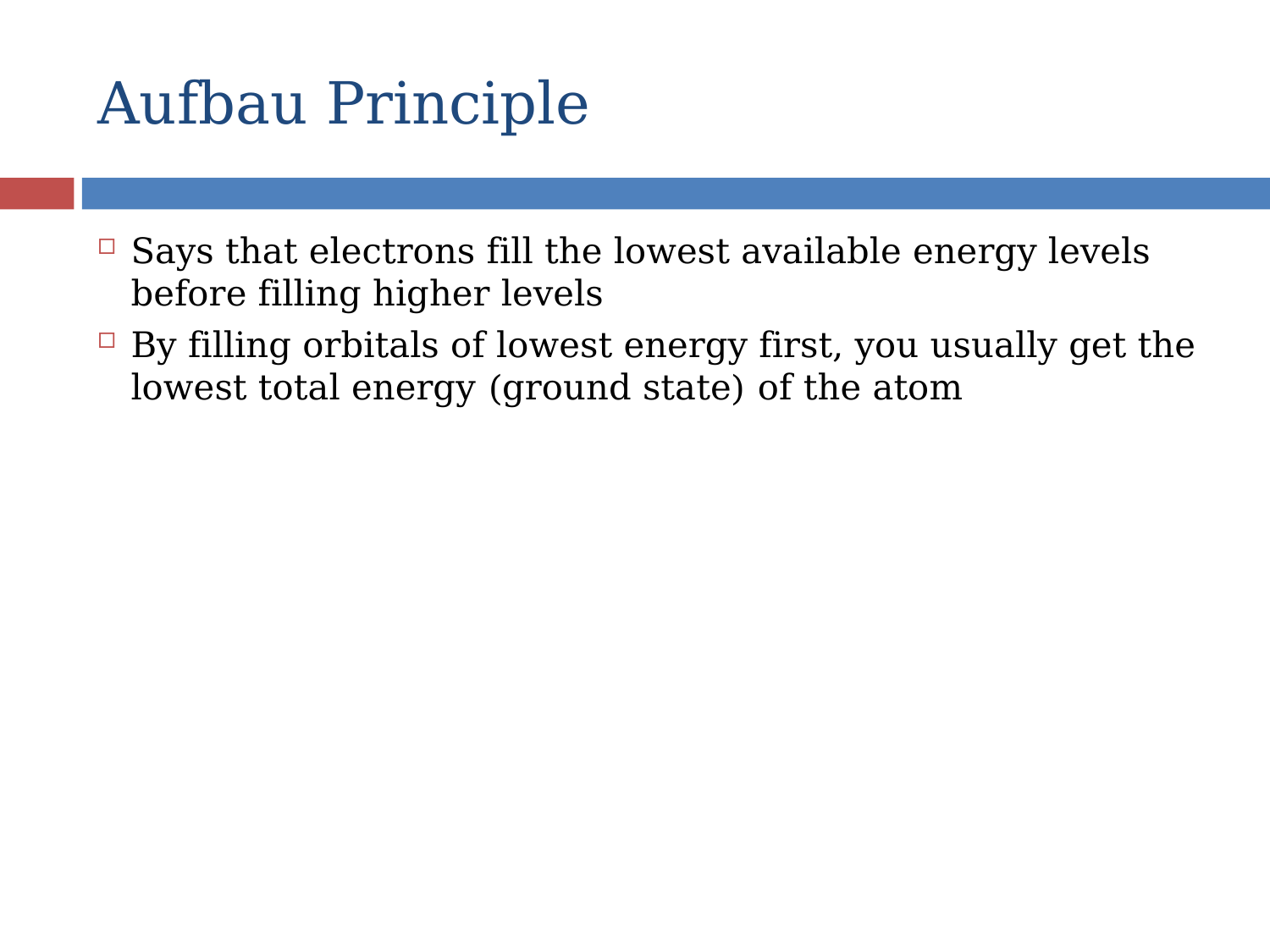

# Aufbau Principle
Says that electrons fill the lowest available energy levels before filling higher levels
By filling orbitals of lowest energy first, you usually get the lowest total energy (ground state) of the atom